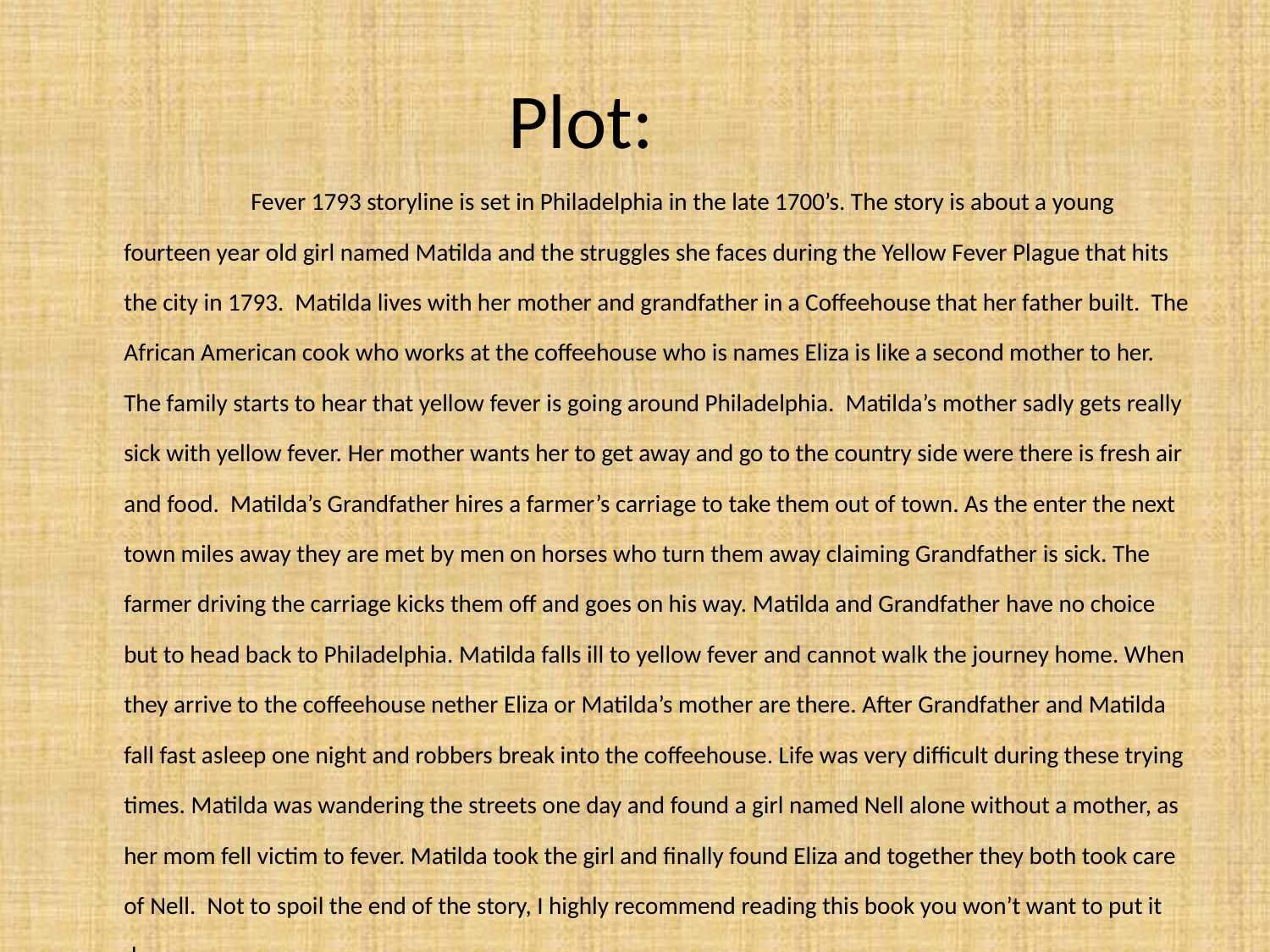

# Plot:
		Fever 1793 storyline is set in Philadelphia in the late 1700’s. The story is about a young fourteen year old girl named Matilda and the struggles she faces during the Yellow Fever Plague that hits the city in 1793.  Matilda lives with her mother and grandfather in a Coffeehouse that her father built.  The African American cook who works at the coffeehouse who is names Eliza is like a second mother to her. The family starts to hear that yellow fever is going around Philadelphia.  Matilda’s mother sadly gets really sick with yellow fever. Her mother wants her to get away and go to the country side were there is fresh air and food.  Matilda’s Grandfather hires a farmer’s carriage to take them out of town. As the enter the next town miles away they are met by men on horses who turn them away claiming Grandfather is sick. The farmer driving the carriage kicks them off and goes on his way. Matilda and Grandfather have no choice but to head back to Philadelphia. Matilda falls ill to yellow fever and cannot walk the journey home. When they arrive to the coffeehouse nether Eliza or Matilda’s mother are there. After Grandfather and Matilda fall fast asleep one night and robbers break into the coffeehouse. Life was very difficult during these trying times. Matilda was wandering the streets one day and found a girl named Nell alone without a mother, as her mom fell victim to fever. Matilda took the girl and finally found Eliza and together they both took care of Nell.  Not to spoil the end of the story, I highly recommend reading this book you won’t want to put it down.